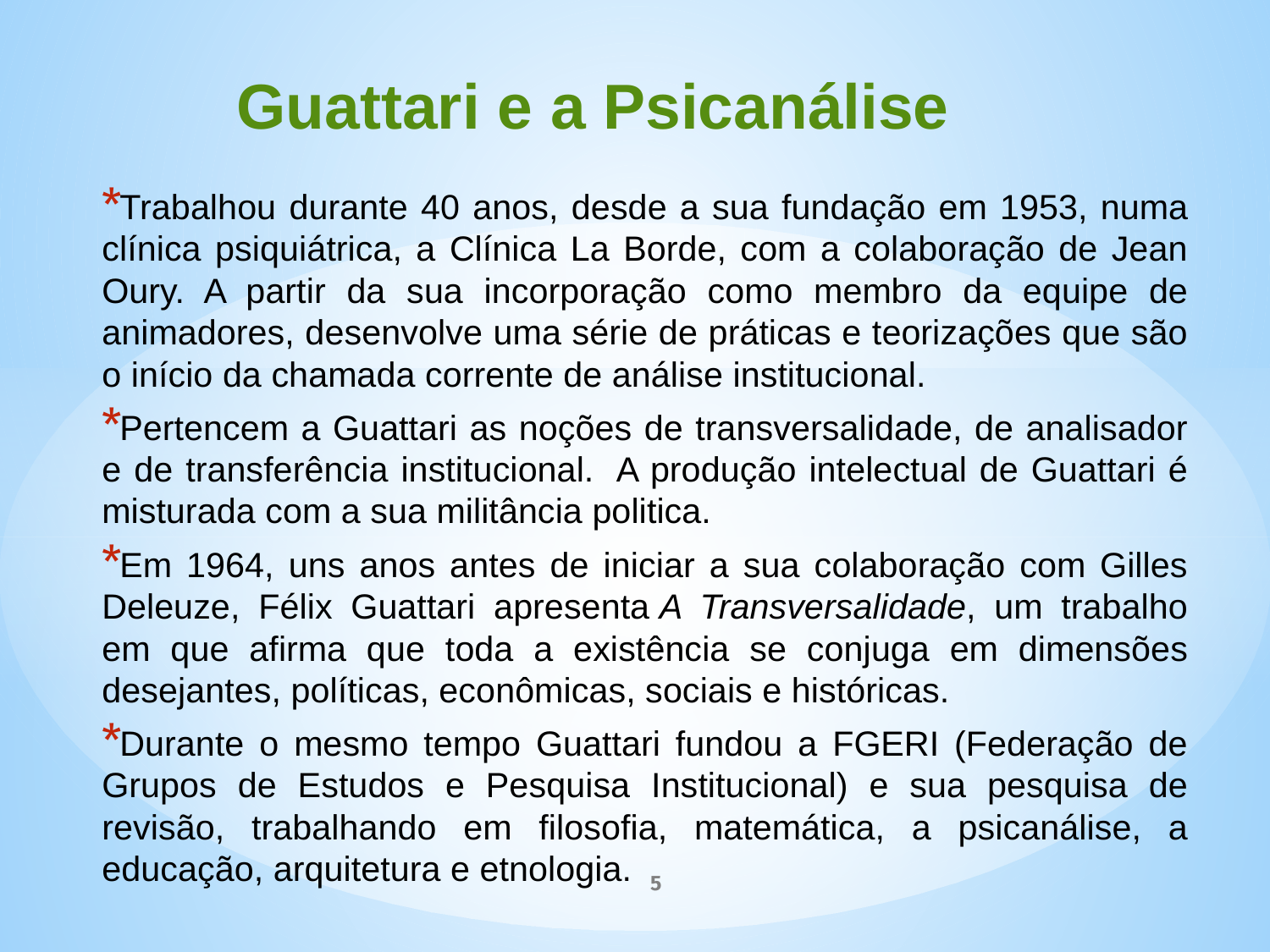

# Guattari e a Psicanálise
Trabalhou durante 40 anos, desde a sua fundação em 1953, numa clínica psiquiátrica, a Clínica La Borde, com a colaboração de Jean Oury. A partir da sua incorporação como membro da equipe de animadores, desenvolve uma série de práticas e teorizações que são o início da chamada corrente de análise institucional.
Pertencem a Guattari as noções de transversalidade, de analisador e de transferência institucional.  A produção intelectual de Guattari é misturada com a sua militância politica.
Em 1964, uns anos antes de iniciar a sua colaboração com Gilles Deleuze, Félix Guattari apresenta A Transversalidade, um trabalho em que afirma que toda a existência se conjuga em dimensões desejantes, políticas, econômicas, sociais e históricas.
Durante o mesmo tempo Guattari fundou a FGERI (Federação de Grupos de Estudos e Pesquisa Institucional) e sua pesquisa de revisão, trabalhando em filosofia, matemática, a psicanálise, a educação, arquitetura e etnologia.
5